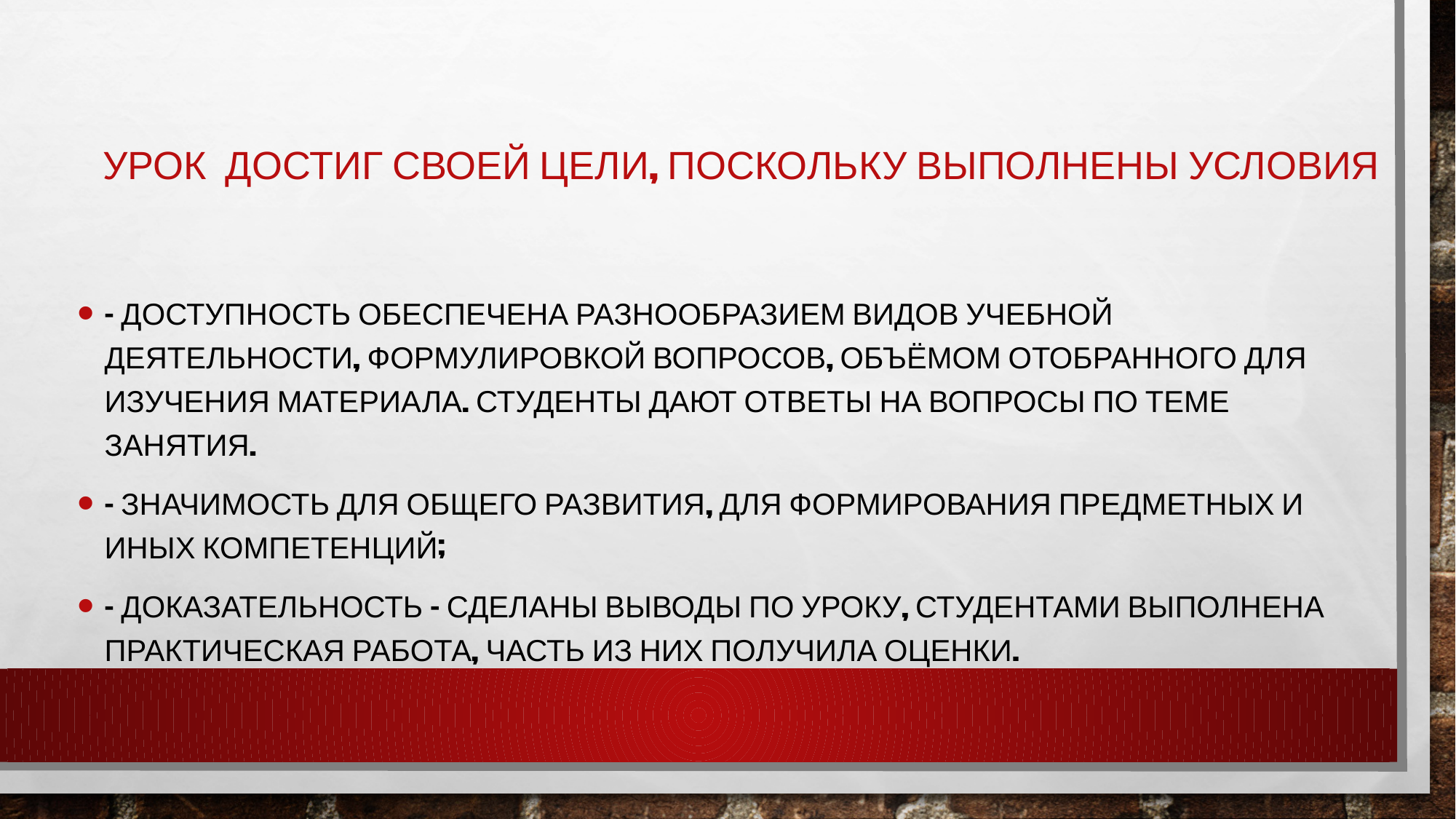

# урок  достиг своей цели, поскольку выполнены условия
- Доступность обеспечена разнообразием видов учебной деятельности, формулировкой вопросов, объёмом отобранного для изучения материала. Студенты дают ответы на вопросы по теме занятия.
- Значимость для общего развития, для формирования предметных и иных компетенций;
- Доказательность – сделаны выводы по уроку, студентами выполнена практическая работа, часть из них получила оценки.